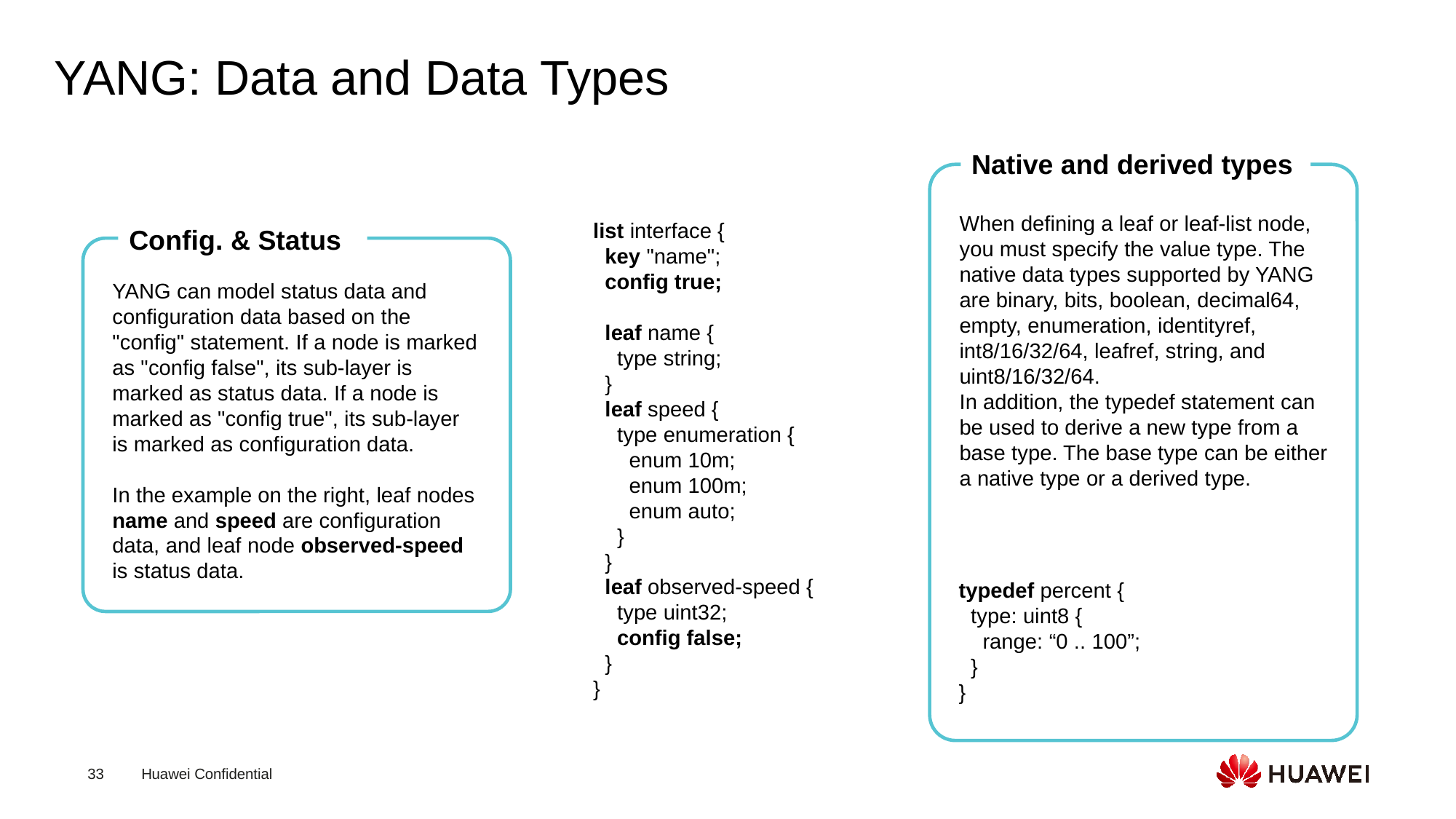

# YANG: Data and Data Types
Native and derived types

When defining a leaf or leaf-list node, you must specify the value type. The native data types supported by YANG are binary, bits, boolean, decimal64, empty, enumeration, identityref, int8/16/32/64, leafref, string, and uint8/16/32/64.
In addition, the typedef statement can be used to derive a new type from a base type. The base type can be either a native type or a derived type.
list interface {
  key "name";
  config true;

  leaf name {
    type string;
  }
  leaf speed {
    type enumeration {
      enum 10m;
      enum 100m;
      enum auto;
    }
  }
  leaf observed-speed {
    type uint32;
    config false;
  }
}
Config. & Status

YANG can model status data and configuration data based on the "config" statement. If a node is marked as "config false", its sub-layer is marked as status data. If a node is marked as "config true", its sub-layer is marked as configuration data.

In the example on the right, leaf nodes name and speed are configuration data, and leaf node observed-speed is status data.

  typedef percent {
    type: uint8 {
      range: “0 .. 100”;
    }
  }